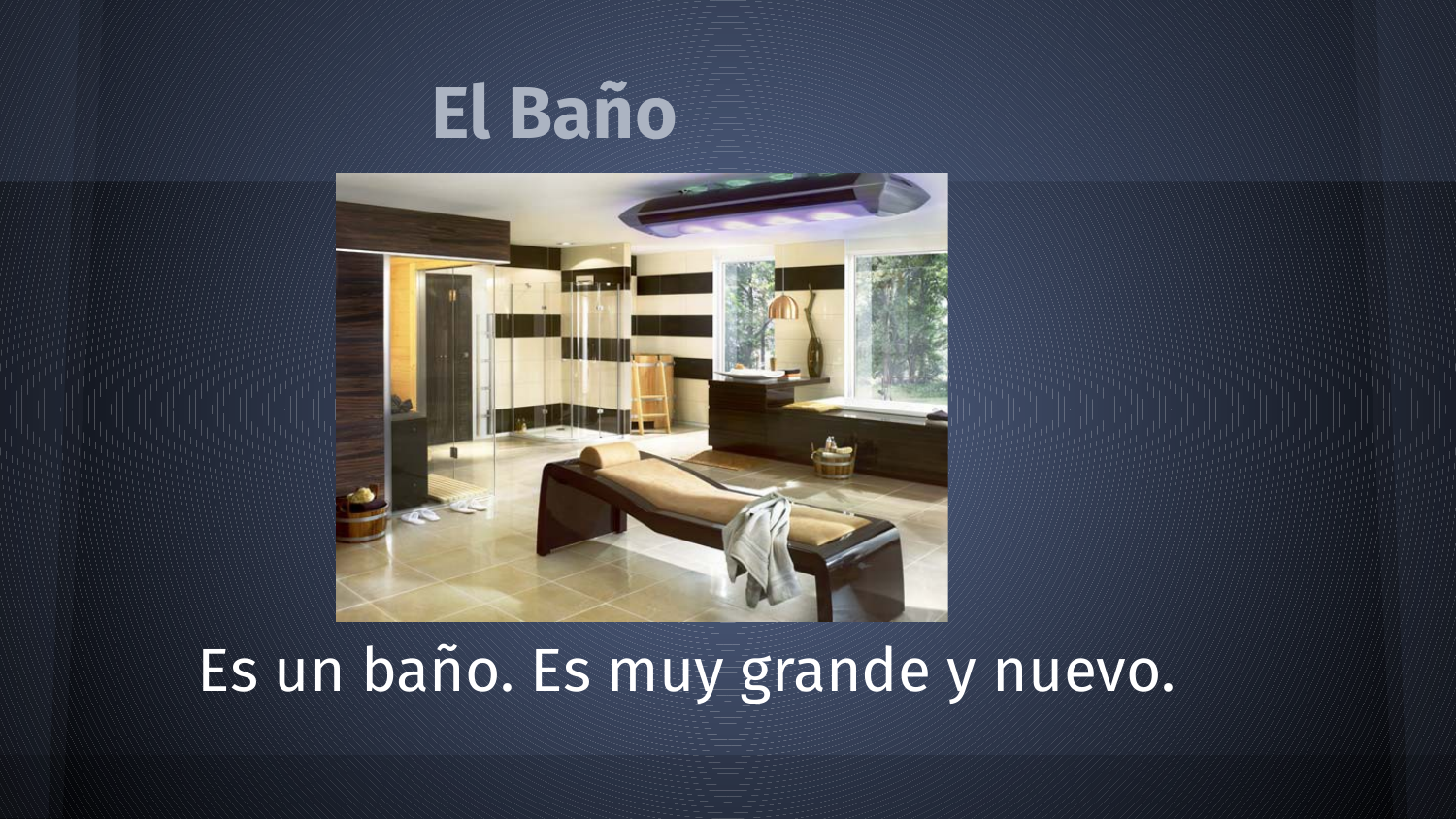

# El Baño

     Es un baño. Es muy grande y nuevo.